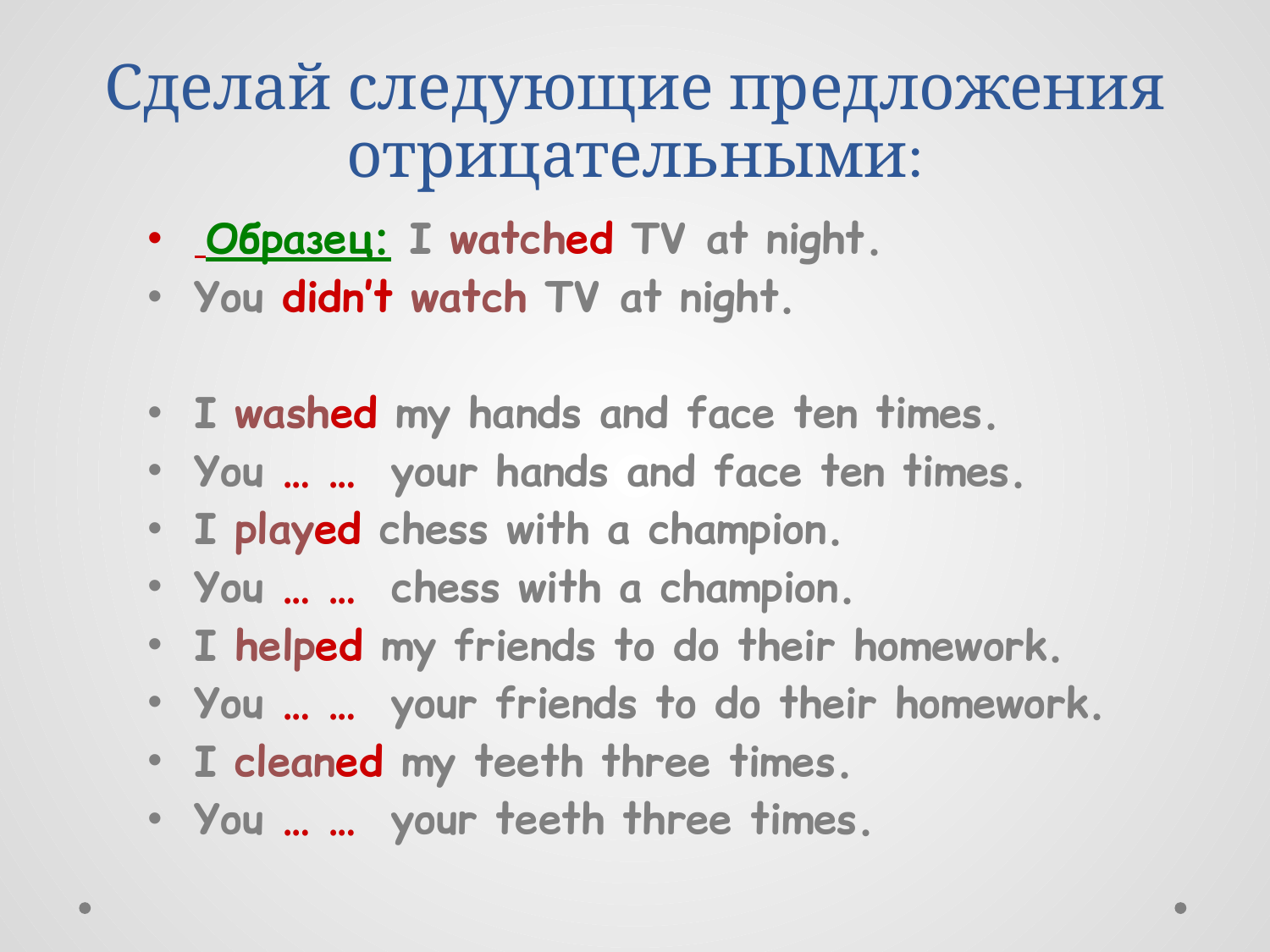

# Сделай следующие предложения отрицательными:
 Образец: I watched TV at night.
You didn’t watch TV at night.

I washed my hands and face ten times.
You … …  your hands and face ten times.
I played chess with a champion.
You … …  chess with a champion.
I helped my friends to do their homework.
You … …  your friends to do their homework.
I cleaned my teeth three times.
You … …  your teeth three times.